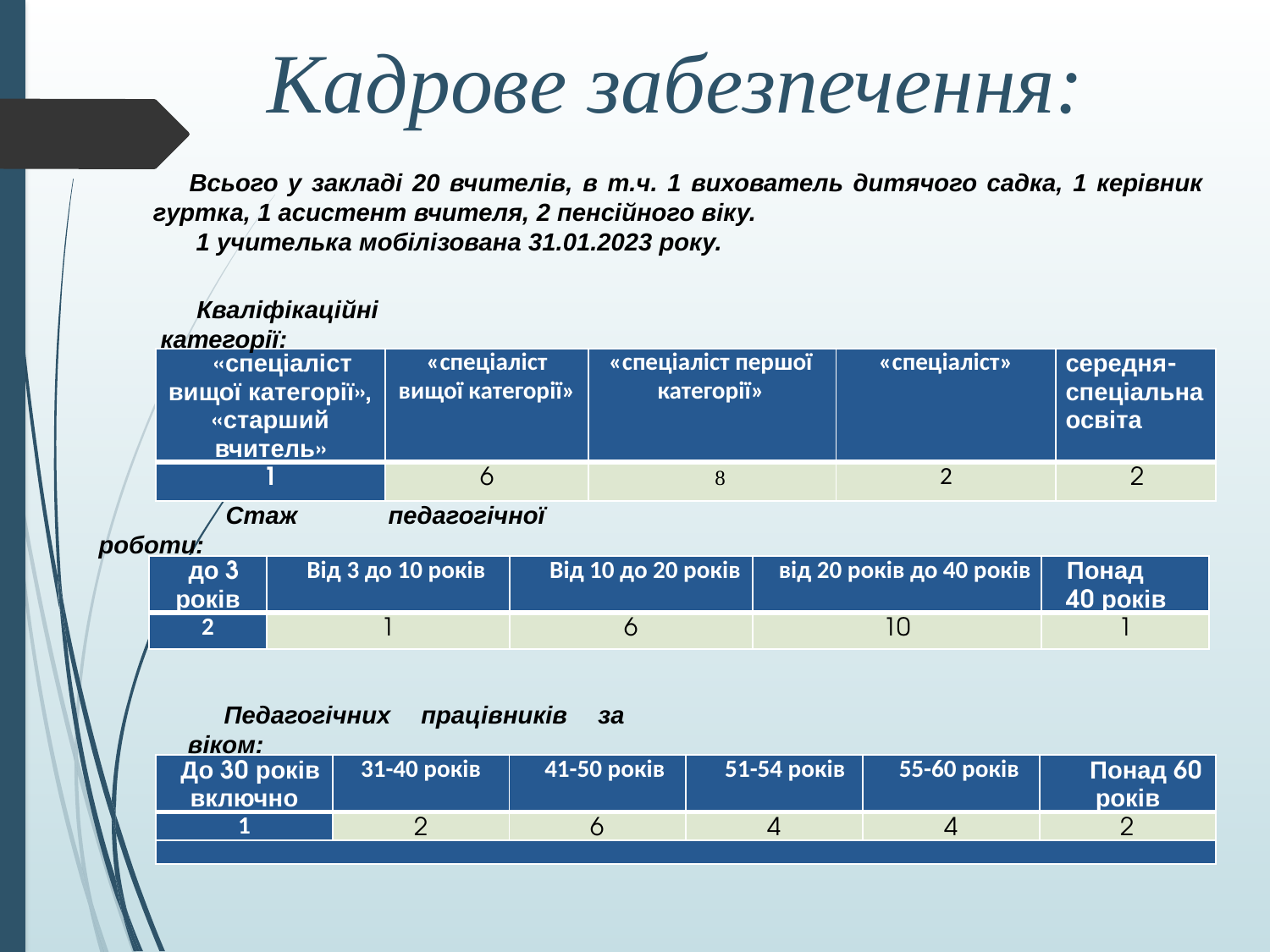

# Кадрове забезпечення:
Всього у закладі 20 вчителів, в т.ч. 1 вихователь дитячого садка, 1 керівник гуртка, 1 асистент вчителя, 2 пенсійного віку.
 1 учителька мобілізована 31.01.2023 року.

Кваліфікаційні категорії:

| «спеціаліст вищої категорії», «старший вчитель» | «спеціаліст вищої категорії» | «спеціаліст першої категорії» | «спеціаліст» | середня-спеціальна освіта |
| --- | --- | --- | --- | --- |
| 1 | 6 | 8 | 2 | 2 |
	Стаж педагогічної роботи:
| до 3 років | Від 3 до 10 років | Від 10 до 20 років | від 20 років до 40 років | Понад 40 років |
| --- | --- | --- | --- | --- |
| 2 | 1 | 6 | 10 | 1 |
Педагогічних працівників за віком:
| До 30 років включно | 31-40 років | 41-50 років | 51-54 років | 55-60 років | Понад 60 років |
| --- | --- | --- | --- | --- | --- |
| 1 | 2 | 6 | 4 | 4 | 2 |
|  |  |  |  |  |  |